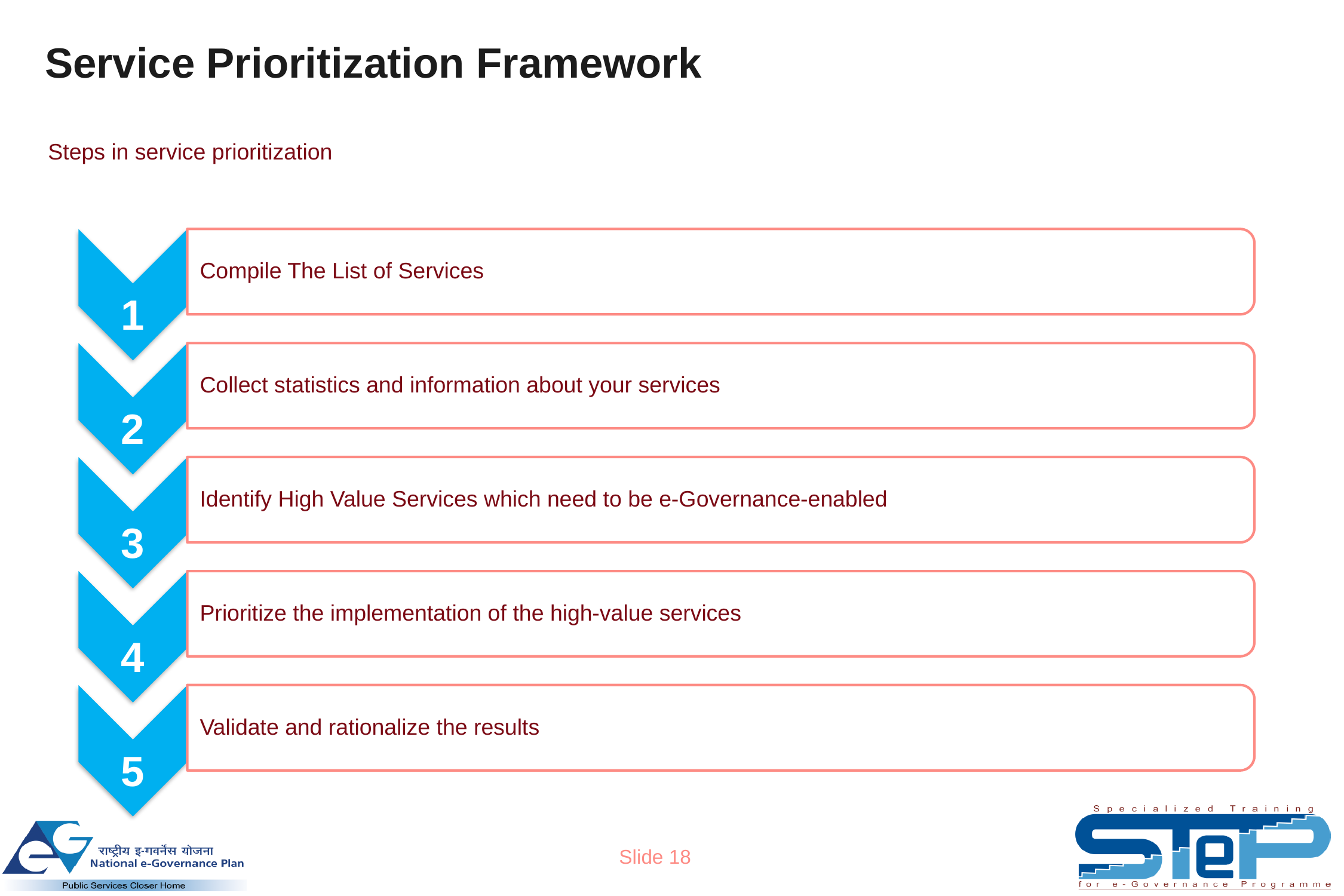

# Service Prioritization Framework
Steps in service prioritization

Compile The List of Services
1

Collect statistics and information about your services
2

Identify High Value Services which need to be e-Governance-enabled
3

Prioritize the implementation of the high-value services
4

Validate and rationalize the results
5